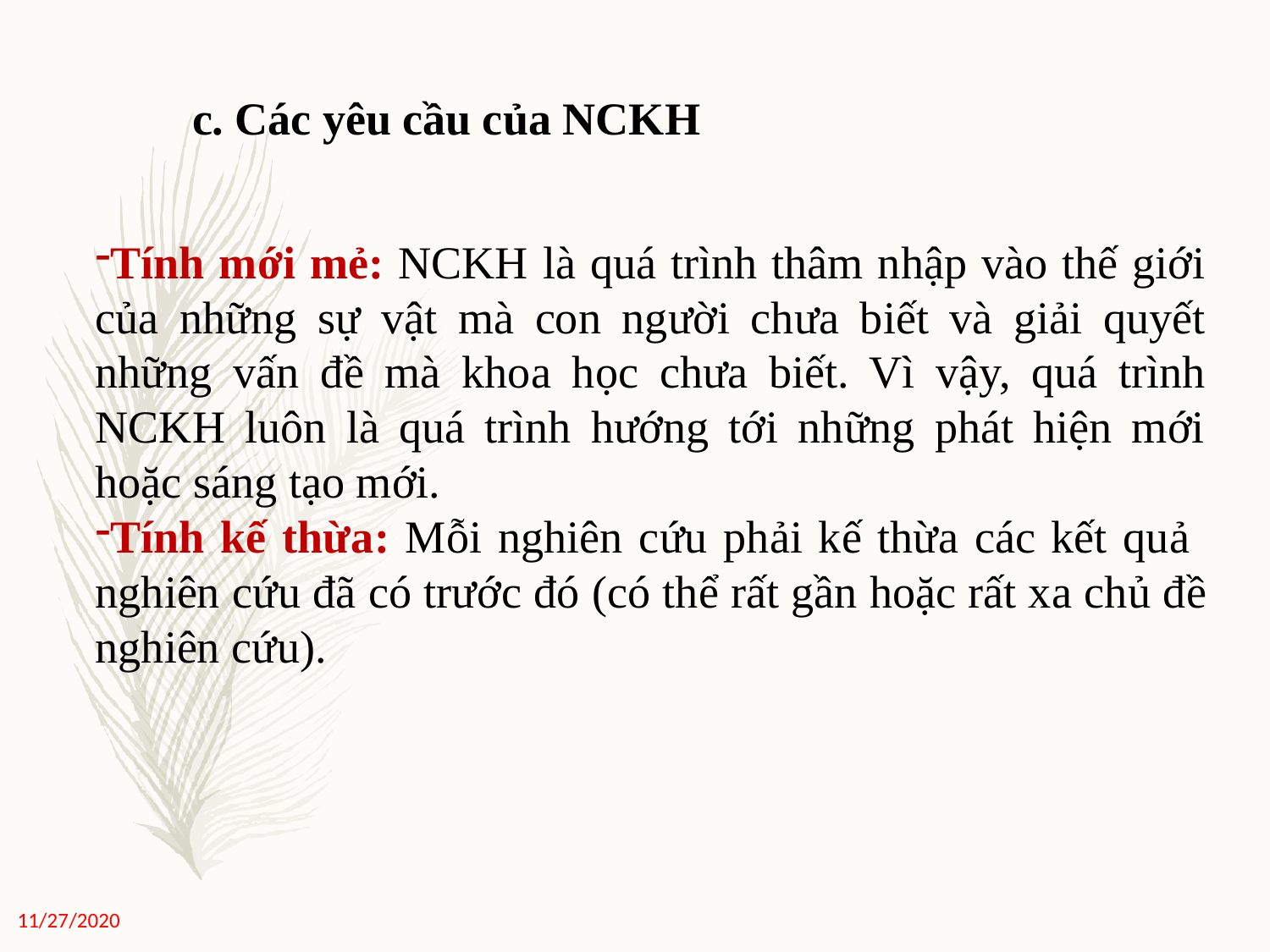

# c. Các yêu cầu của NCKH
Tính mới mẻ: NCKH là quá trình thâm nhập vào thế giới của những sự vật mà con người chưa biết và giải quyết những vấn đề mà khoa học chưa biết. Vì vậy, quá trình NCKH luôn là quá trình hướng tới những phát hiện mới hoặc sáng tạo mới.
Tính kế thừa: Mỗi nghiên cứu phải kế thừa các kết quả  nghiên cứu đã có trước đó (có thể rất gần hoặc rất xa chủ đề nghiên cứu).
11/27/2020